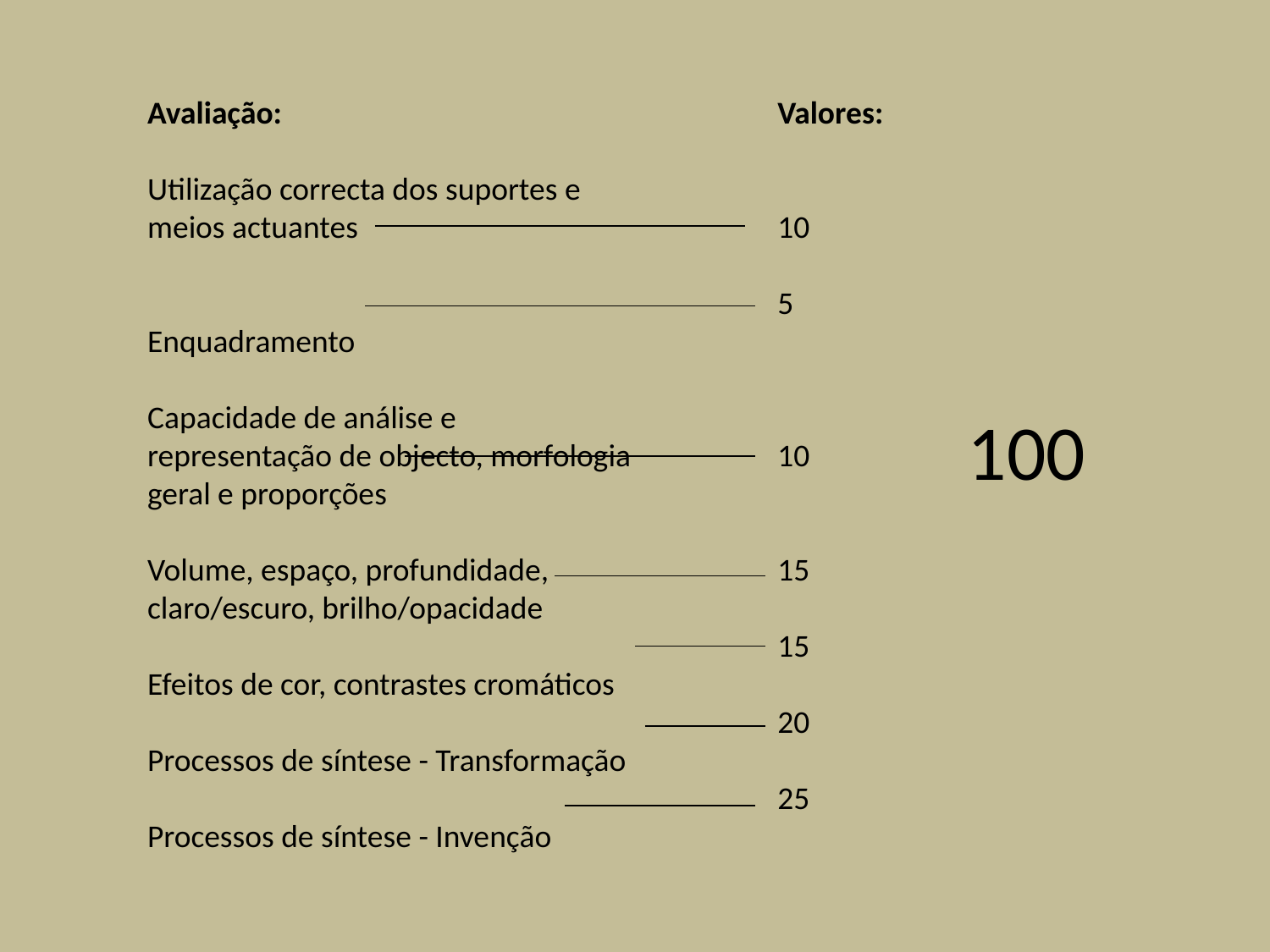

Avaliação:

Utilização correcta dos suportes e meios actuantes

Enquadramento

Capacidade de análise e representação de objecto, morfologia geral e proporções

Volume, espaço, profundidade, claro/escuro, brilho/opacidade

Efeitos de cor, contrastes cromáticos

Processos de síntese - Transformação

Processos de síntese - Invenção

Valores:

10

5

10

15

15

20

25
100